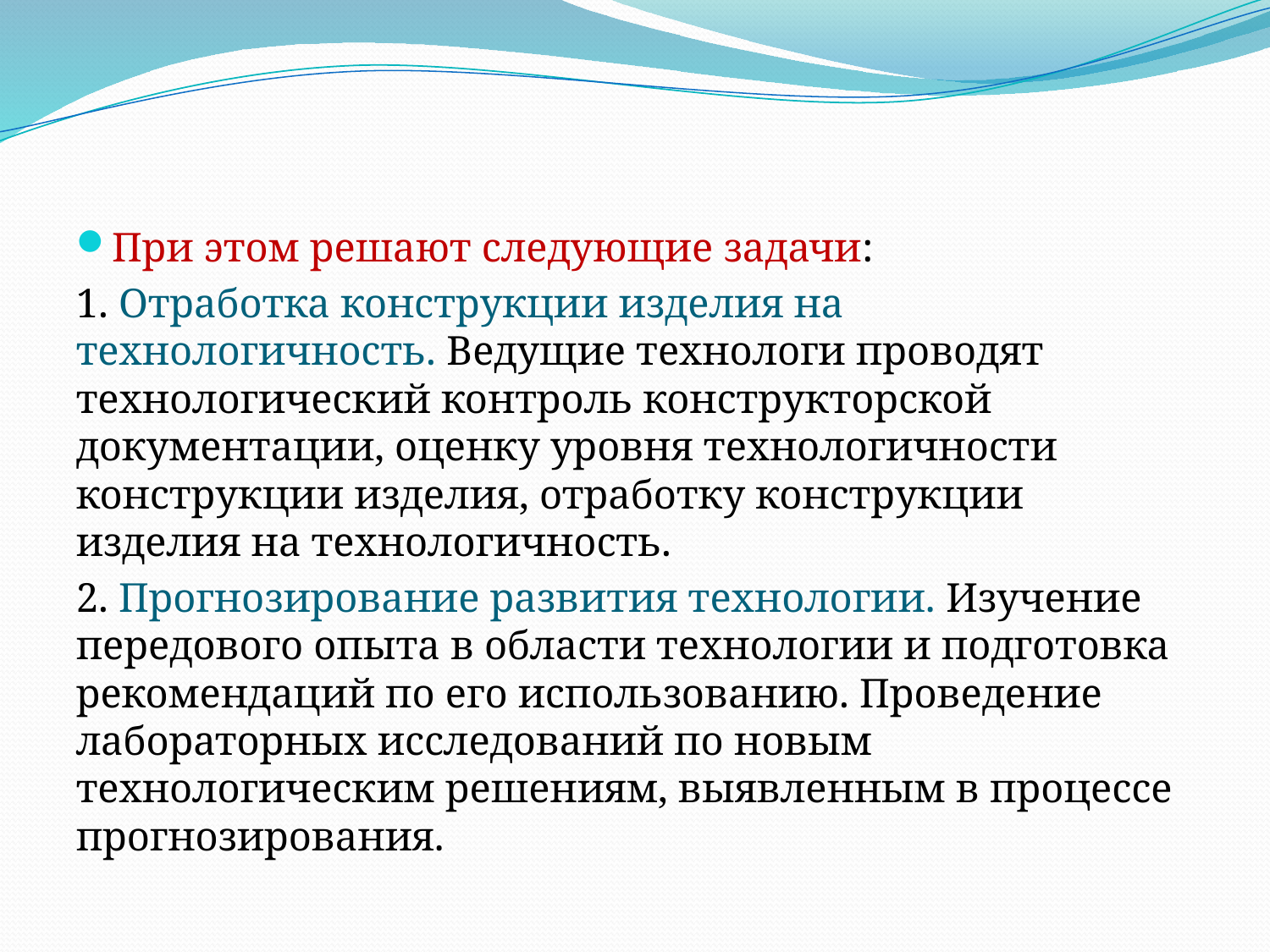

При этом решают следующие задачи:
1. Отработка конструкции изделия на технологичность. Ведущие технологи проводят технологический контроль конструкторской документации, оценку уровня технологичности конструкции изделия, отработку конструкции изделия на технологичность.
2. Прогнозирование развития технологии. Изучение передового опыта в области технологии и подготовка рекомендаций по его использованию. Проведение лабораторных исследований по новым технологическим решениям, выявленным в процессе прогнозирования.